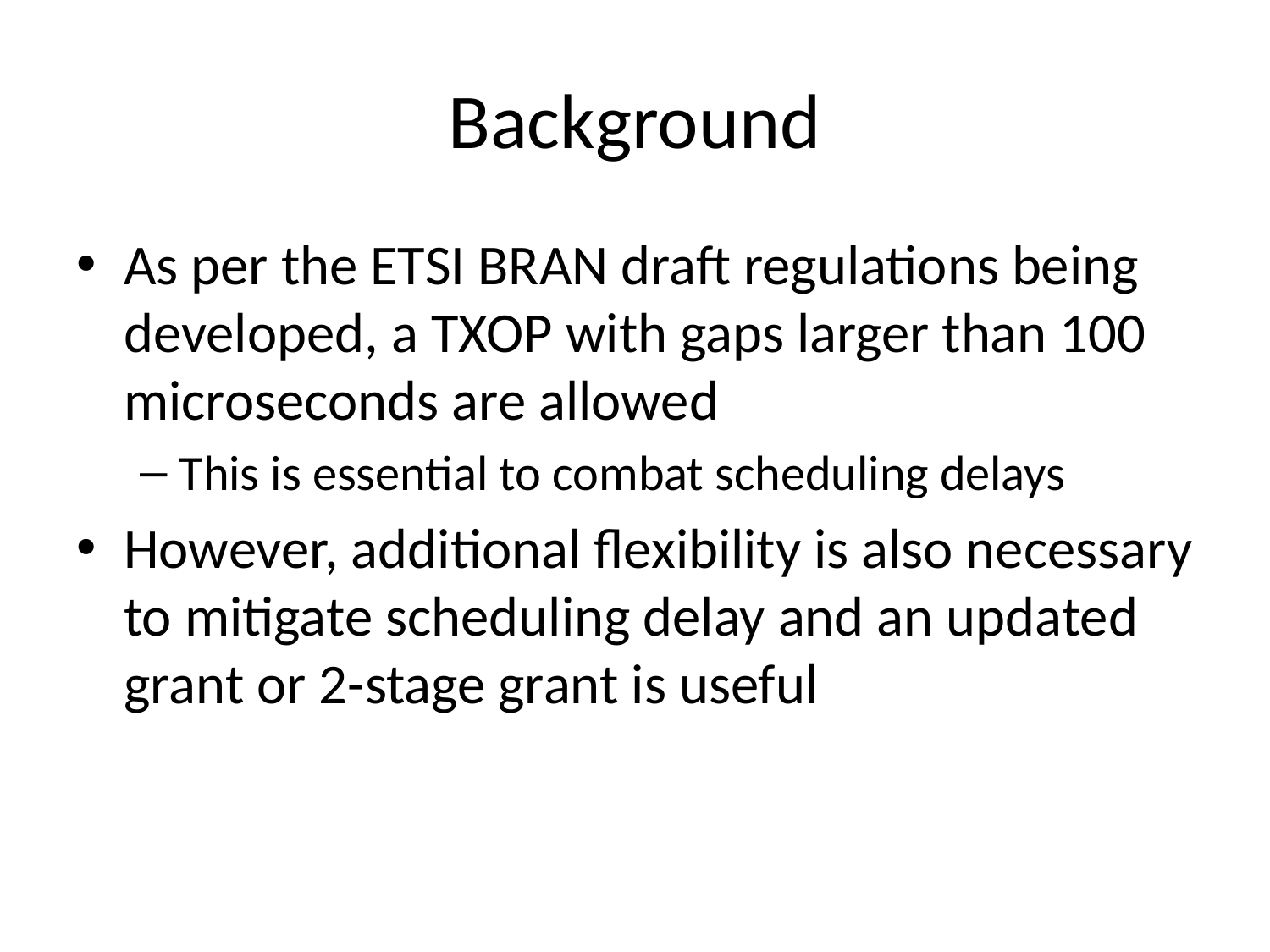

# Background
As per the ETSI BRAN draft regulations being developed, a TXOP with gaps larger than 100 microseconds are allowed
This is essential to combat scheduling delays
However, additional flexibility is also necessary to mitigate scheduling delay and an updated grant or 2-stage grant is useful